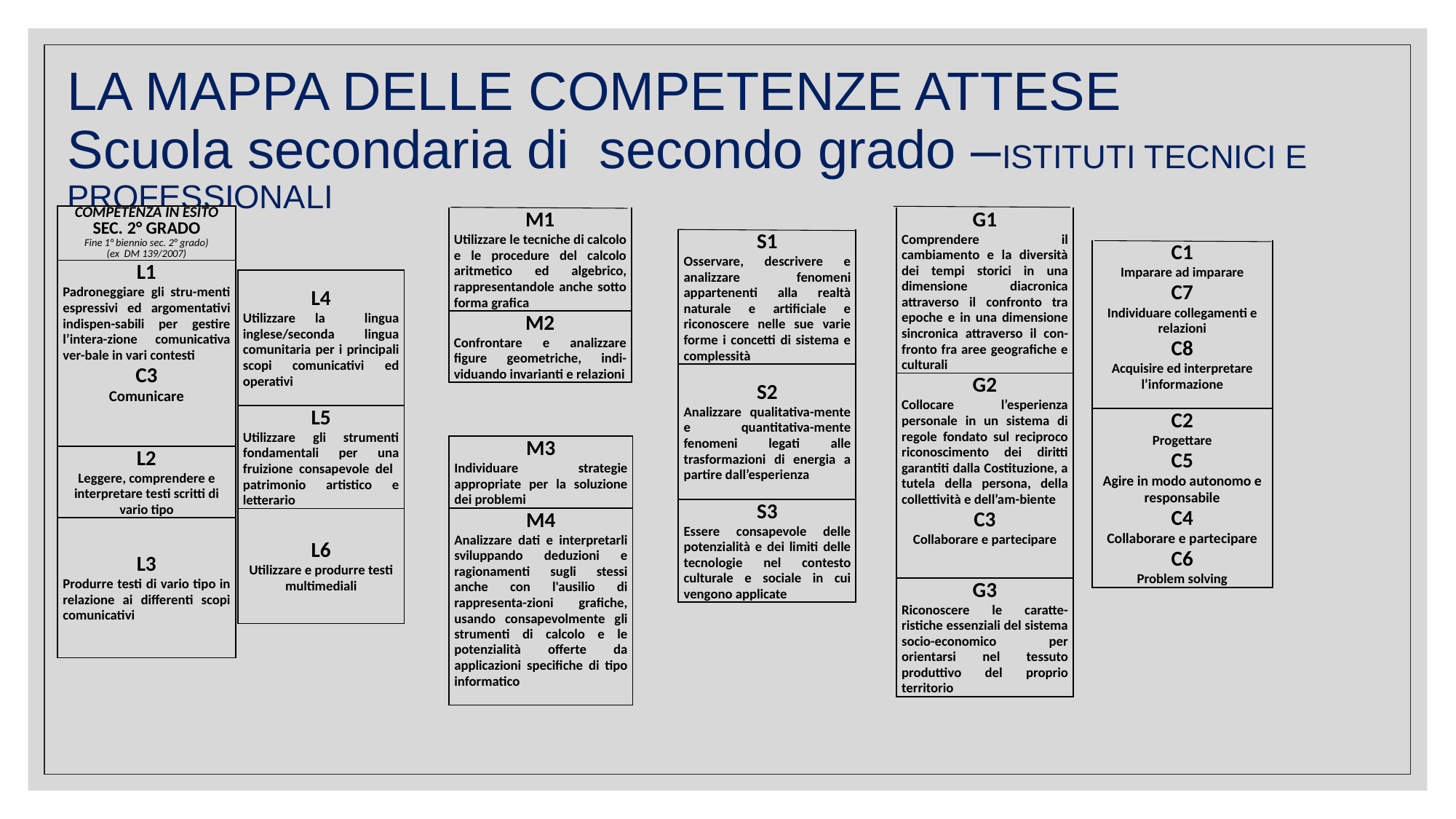

# LA MAPPA DELLE COMPETENZE ATTESE Scuola secondaria di  secondo grado –ISTITUTI TECNICI E PROFESSIONALI
| COMPETENZA IN ESITO SEC. 2° GRADO Fine 1° biennio sec. 2° grado) (ex DM 139/2007) |
| --- |
| L1 Padroneggiare gli stru-menti espressivi ed argomentativi indispen-sabili per gestire l’intera-zione comunicativa ver-bale in vari contesti C3 Comunicare |
| L2 Leggere, comprendere e interpretare testi scritti di vario tipo |
| L3 Produrre testi di vario tipo in relazione ai differenti scopi comunicativi |
| G1 Comprendere il cambiamento e la diversità dei tempi storici in una dimensione diacronica attraverso il confronto tra epoche e in una dimensione sincronica attraverso il con-fronto fra aree geografiche e culturali |
| --- |
| G2 Collocare l’esperienza personale in un sistema di regole fondato sul reciproco riconoscimento dei diritti garantiti dalla Costituzione, a tutela della persona, della collettività e dell’am-biente C3 Collaborare e partecipare |
| G3 Riconoscere le caratte-ristiche essenziali del sistema socio-economico per orientarsi nel tessuto produttivo del proprio territorio |
| M1 Utilizzare le tecniche di calcolo e le procedure del calcolo aritmetico ed algebrico, rappresentandole anche sotto forma grafica |
| --- |
| M2 Confrontare e analizzare figure geometriche, indi-viduando invarianti e relazioni |
| S1 Osservare, descrivere e analizzare fenomeni appartenenti alla realtà naturale e artificiale e riconoscere nelle sue varie forme i concetti di sistema e complessità |
| --- |
| S2 Analizzare qualitativa-mente e quantitativa-mente fenomeni legati alle trasformazioni di energia a partire dall’esperienza |
| S3 Essere consapevole delle potenzialità e dei limiti delle tecnologie nel contesto culturale e sociale in cui vengono applicate |
| C1 Imparare ad imparare C7 Individuare collegamenti e relazioni C8 Acquisire ed interpretare l’informazione |
| --- |
| C2 Progettare C5 Agire in modo autonomo e responsabile C4 Collaborare e partecipare C6 Problem solving |
| L4 Utilizzare la lingua inglese/seconda lingua comunitaria per i principali scopi comunicativi ed operativi |
| --- |
| L5 Utilizzare gli strumenti fondamentali per una fruizione consapevole del patrimonio artistico e letterario |
| L6 Utilizzare e produrre testi multimediali |
| M3 Individuare strategie appropriate per la soluzione dei problemi |
| --- |
| M4 Analizzare dati e interpretarli sviluppando deduzioni e ragionamenti sugli stessi anche con l'ausilio di rappresenta-zioni grafiche, usando consapevolmente gli strumenti di calcolo e le potenzialità offerte da applicazioni specifiche di tipo informatico |